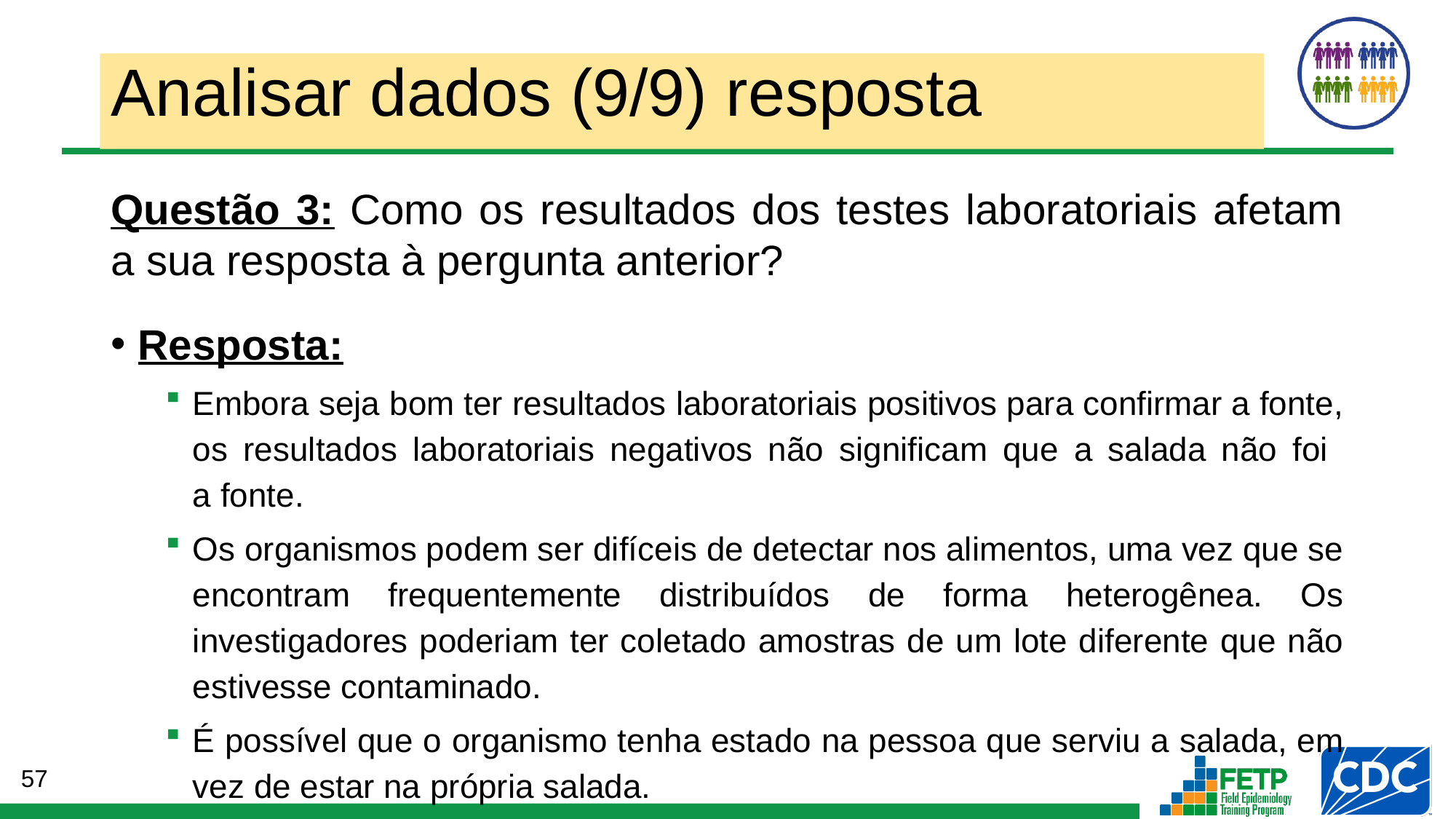

# Analisar dados (9/9) resposta
Questão 3: Como os resultados dos testes laboratoriais afetam a sua resposta à pergunta anterior?
Resposta:
Embora seja bom ter resultados laboratoriais positivos para confirmar a fonte, os resultados laboratoriais negativos não significam que a salada não foi
a fonte.
Os organismos podem ser difíceis de detectar nos alimentos, uma vez que se encontram frequentemente distribuídos de forma heterogênea. Os investigadores poderiam ter coletado amostras de um lote diferente que não estivesse contaminado.
É possível que o organismo tenha estado na pessoa que serviu a salada, em vez de estar na própria salada.